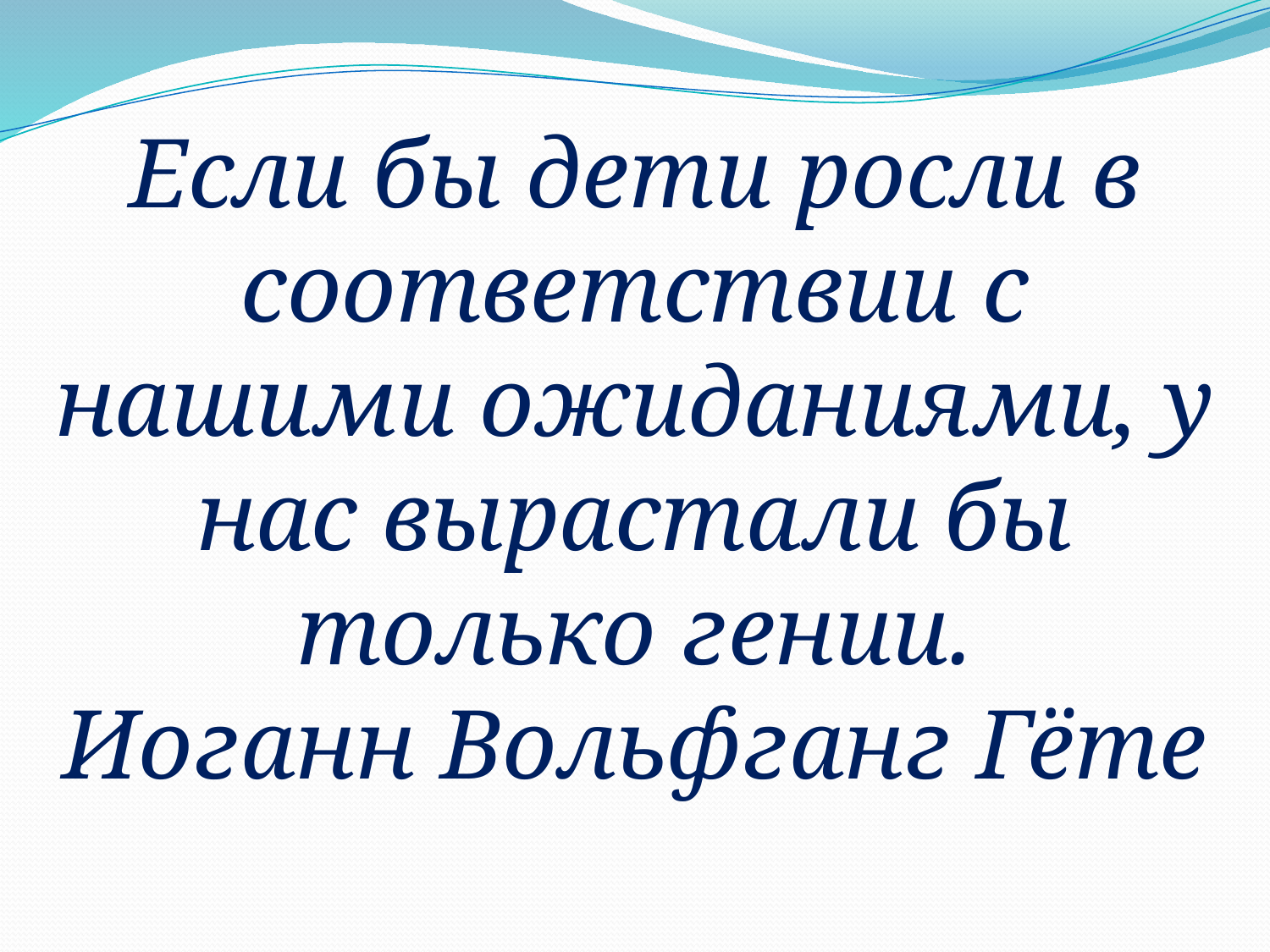

Если бы дети росли в соответствии с нашими ожиданиями, у нас вырастали бы только гении.
Иоганн Вольфганг Гёте